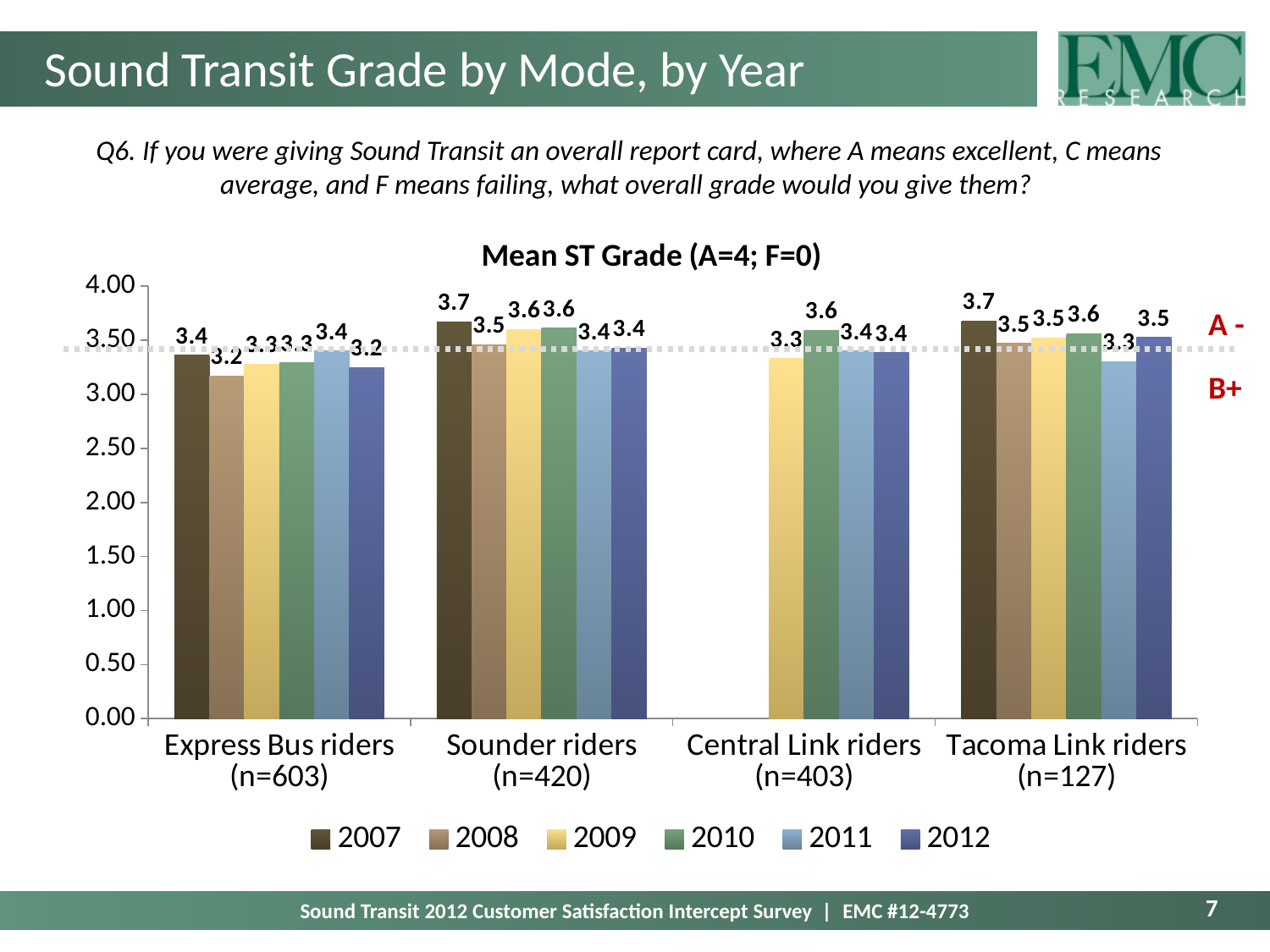

# Sound Transit Grade by Mode, by Year
Q6. If you were giving Sound Transit an overall report card, where A means excellent, C means average, and F means failing, what overall grade would you give them?

### Chart: Mean ST Grade (A=4; F=0)

| Category | 2007 | 2008 | 2009 | 2010 | 2011 | 2012 |
|---|---|---|---|---|---|---|
| Express Bus riders (n=603) | 3.36 | 3.17 | 3.28 | 3.29 | 3.4 | 3.247611809877681 |
| Sounder riders (n=420) | 3.67 | 3.46 | 3.6 | 3.61 | 3.4 | 3.4277076538748616 |
| Central Link riders (n=403) | None | None | 3.33 | 3.59 | 3.4 | 3.384751862586123 |
| Tacoma Link riders (n=127) | 3.68 | 3.47 | 3.52 | 3.56 | 3.3 | 3.5241935483870974 |
A -
B+